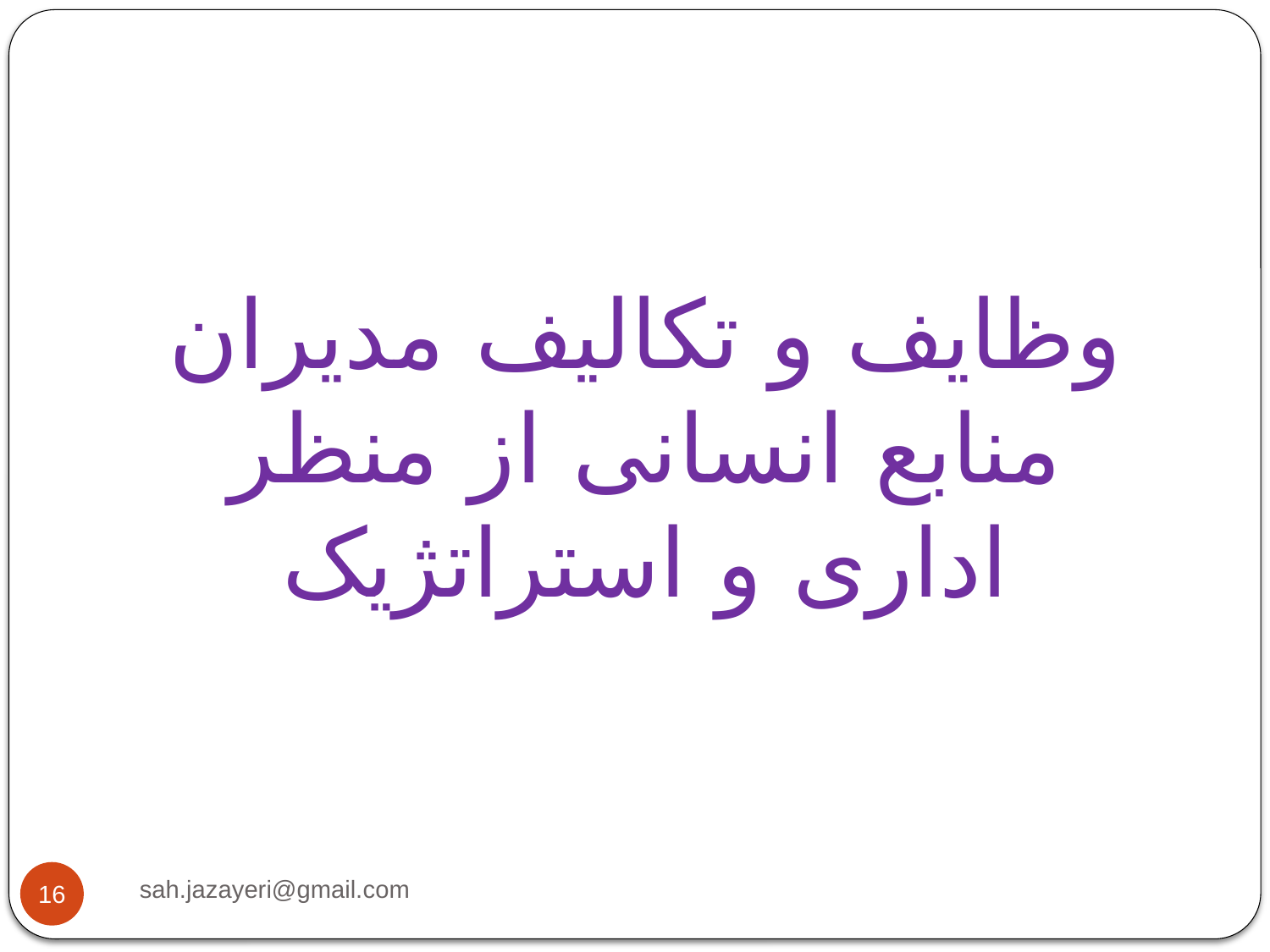

وظایف و تکالیف مدیران منابع انسانی از منظر اداری و استراتژیک
sah.jazayeri@gmail.com
16